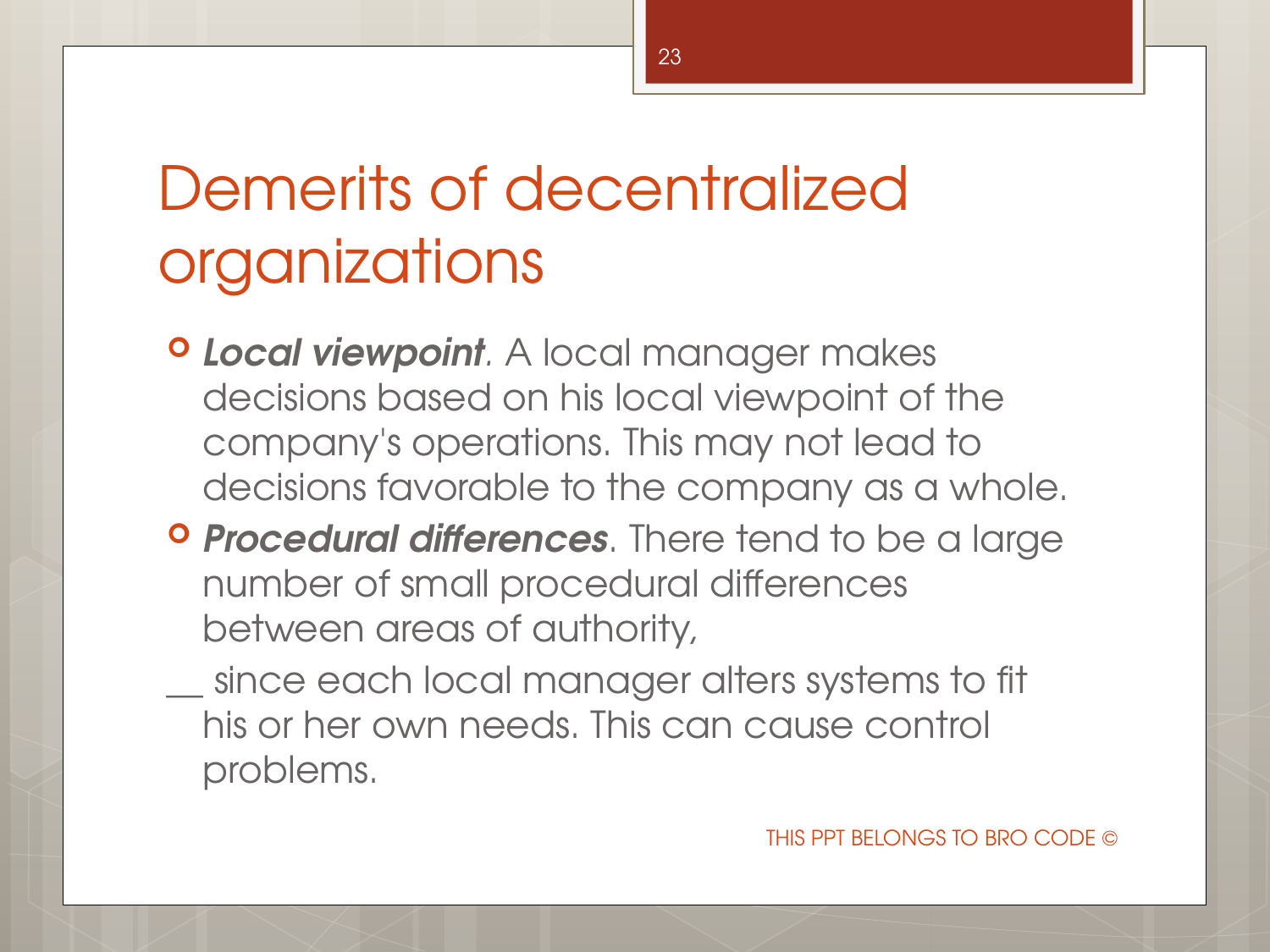

23
# Demerits of decentralized organizations
Local viewpoint. A local manager makes decisions based on his local viewpoint of the company's operations. This may not lead to decisions favorable to the company as a whole.
Procedural differences. There tend to be a large number of small procedural differences between areas of authority,
__ since each local manager alters systems to fit his or her own needs. This can cause control problems.

THIS PPT BELONGS TO BRO CODE ©